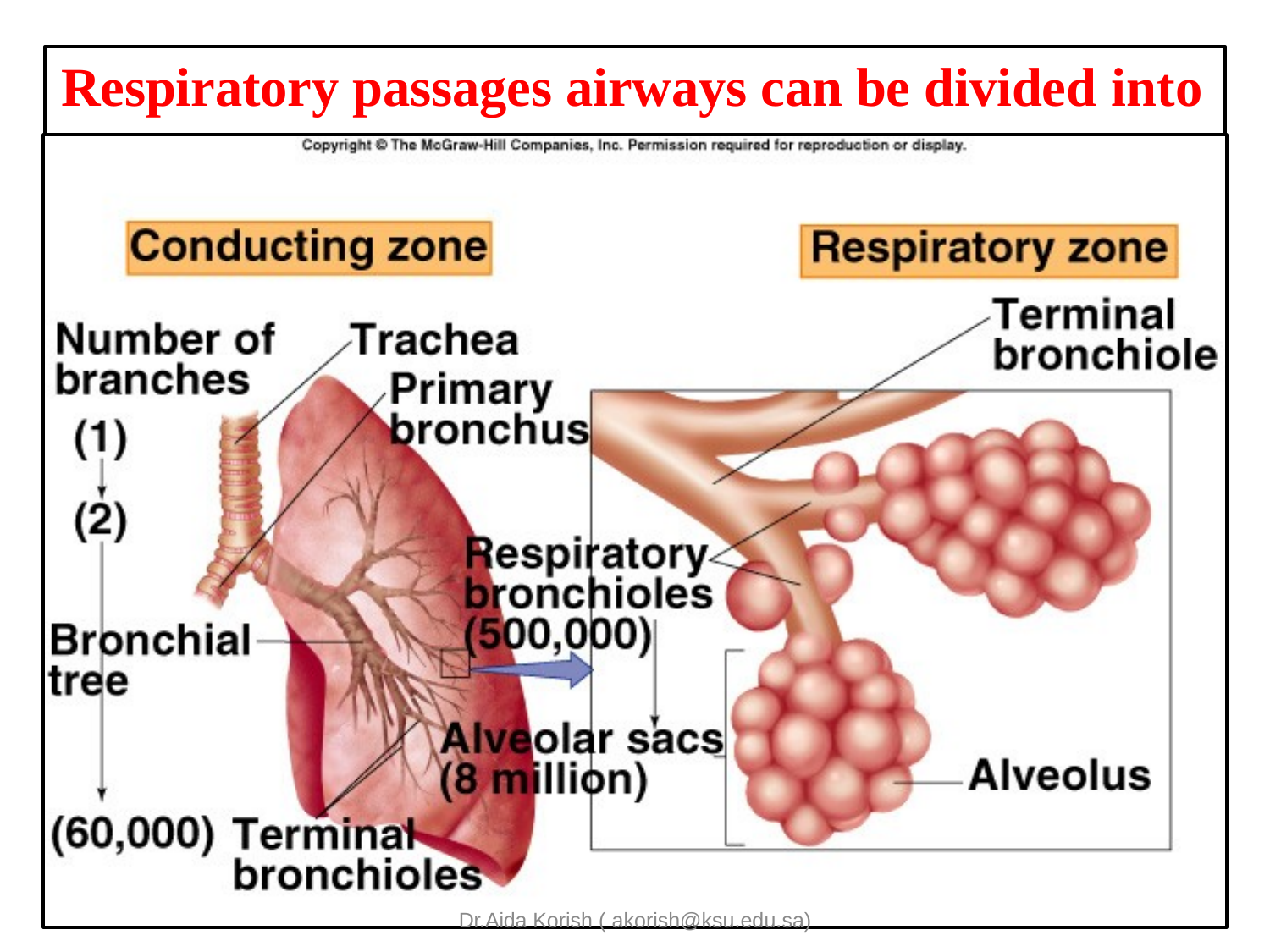

# Respiratory passages airways can be divided into

Dr.Aida Korish ( akorish@ksu.edu.sa)